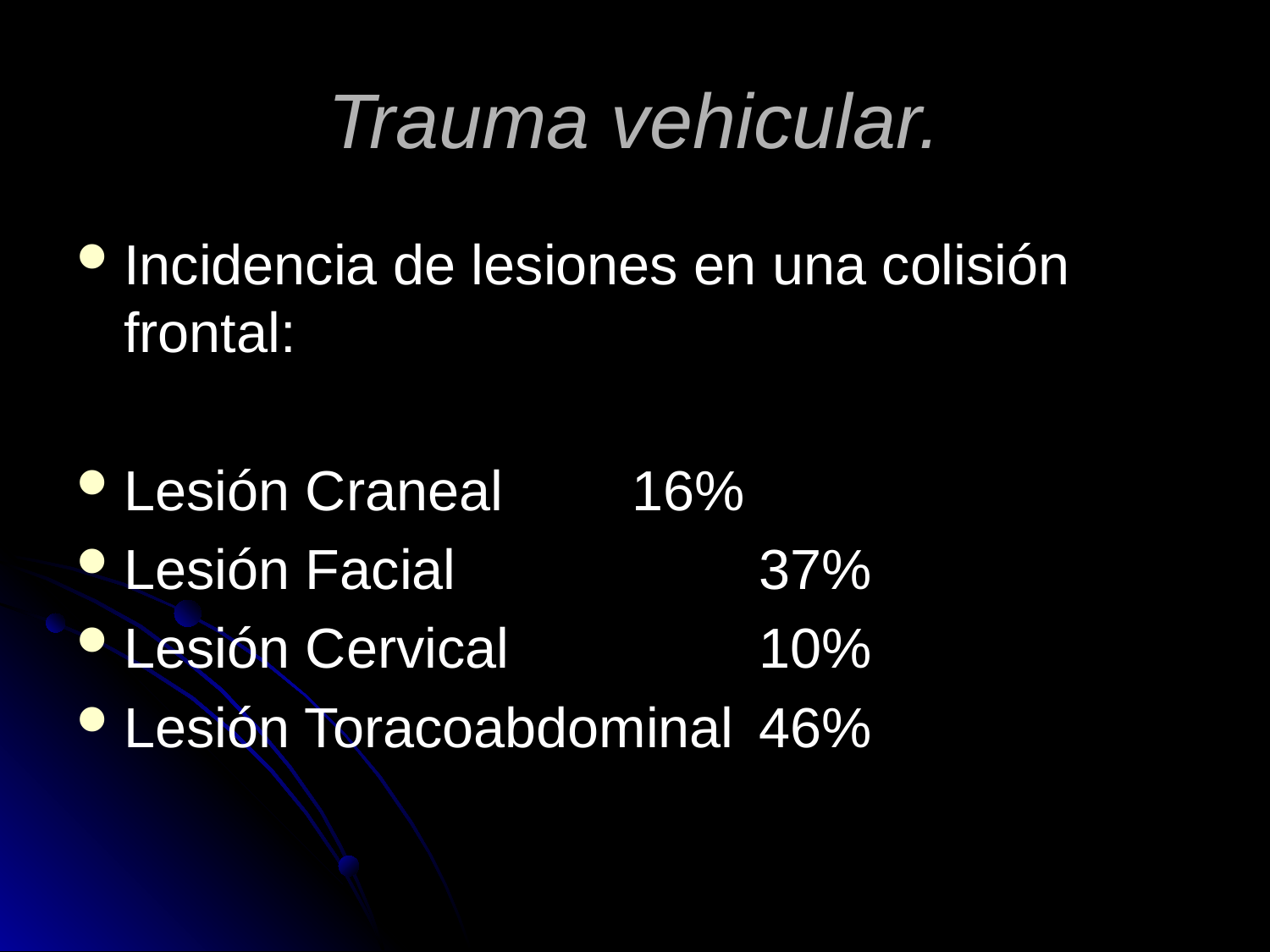

# Trauma vehicular.
Incidencia de lesiones en una colisión frontal:

Lesión Craneal		16%
Lesión Facial			37%
Lesión Cervical		10%
Lesión Toracoabdominal	46%